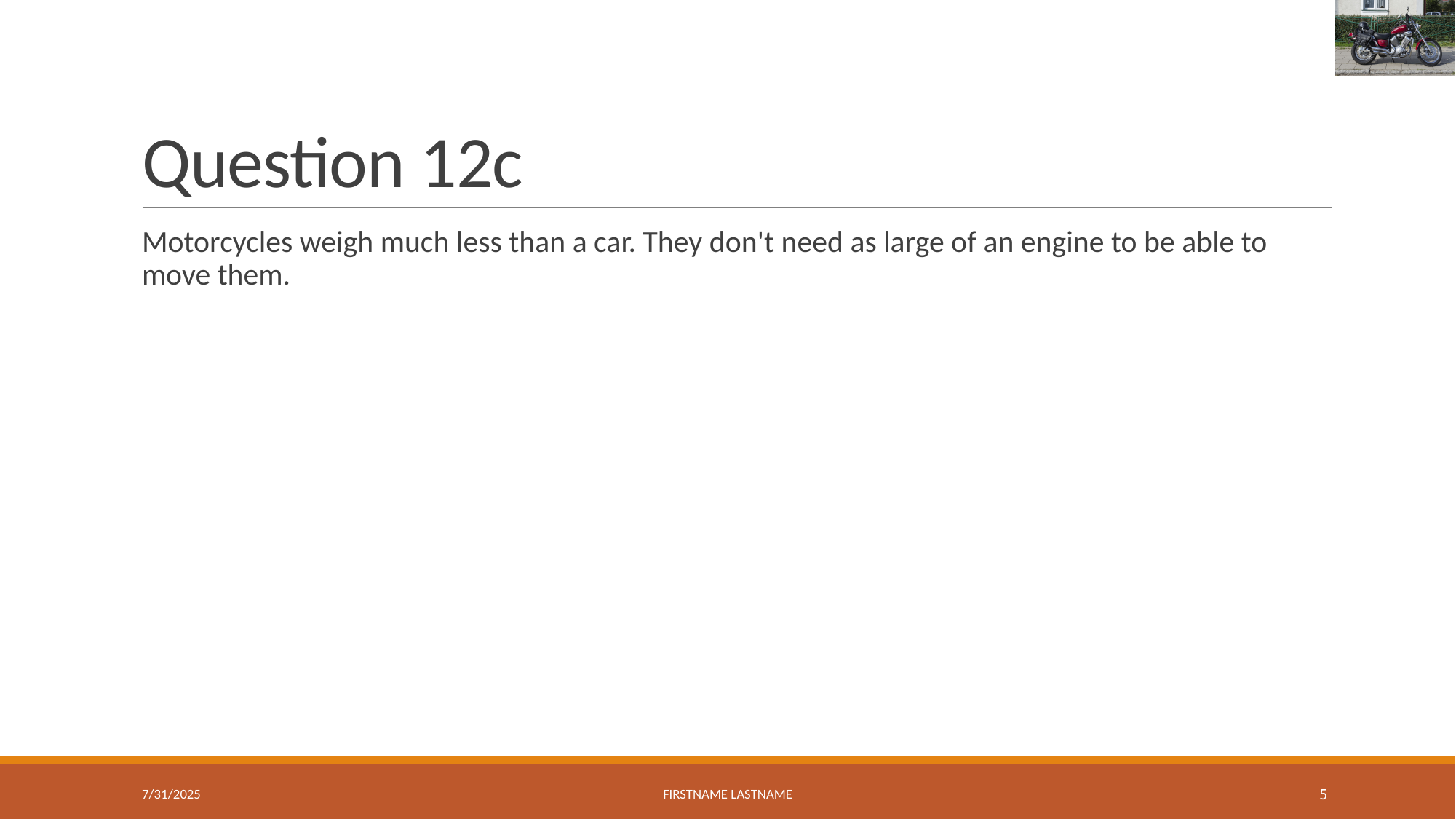

# Question 12c
Motorcycles weigh much less than a car. They don't need as large of an engine to be able to move them.
7/31/2025
Firstname Lastname
5